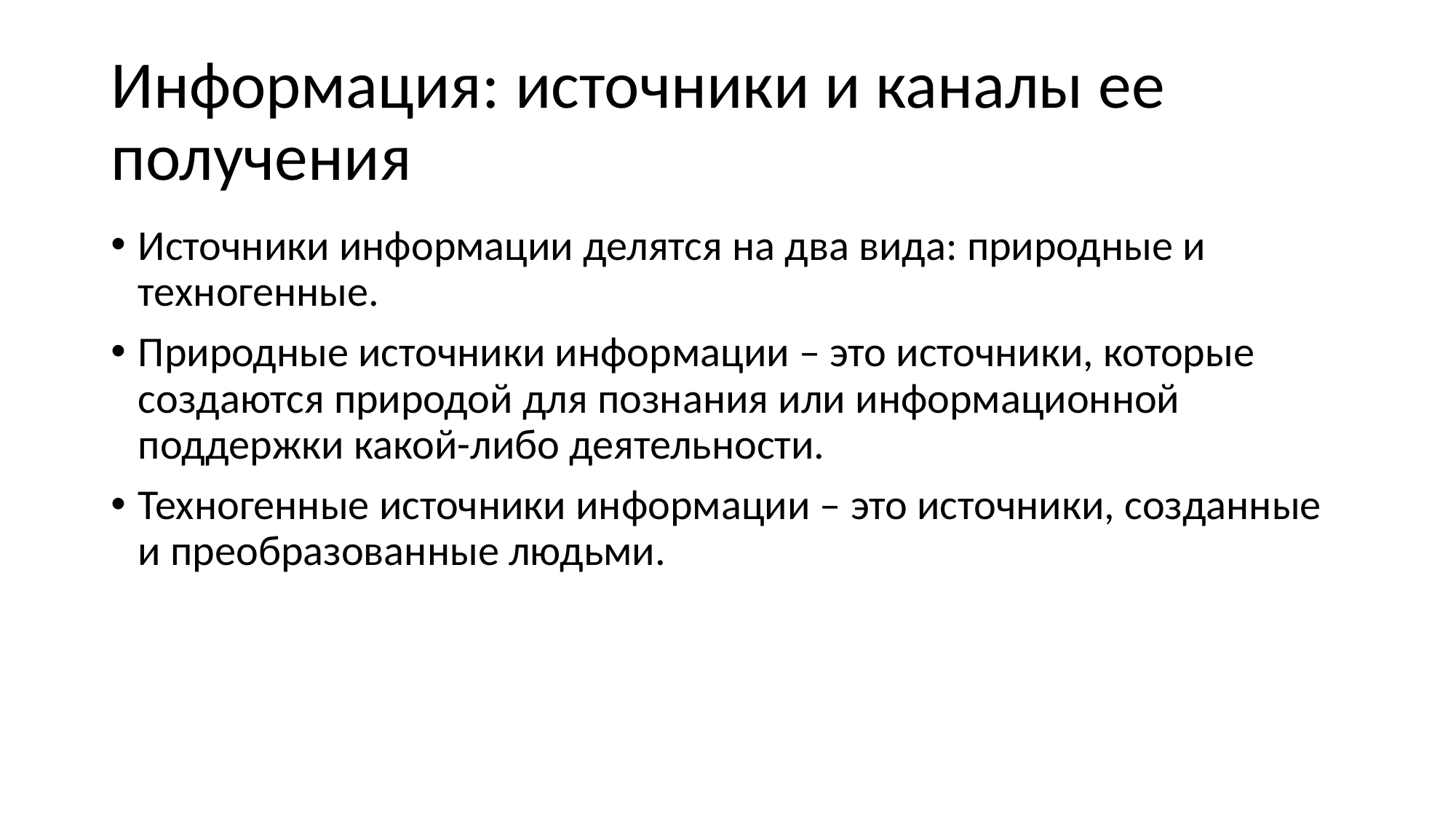

# Информация: источники и каналы ее получения
Источники информации делятся на два вида: природные и техногенные.
Природные источники информации – это источники, которые создаются природой для познания или информационной поддержки какой-либо деятельности.
Техногенные источники информации – это источники, созданные и преобразованные людьми.